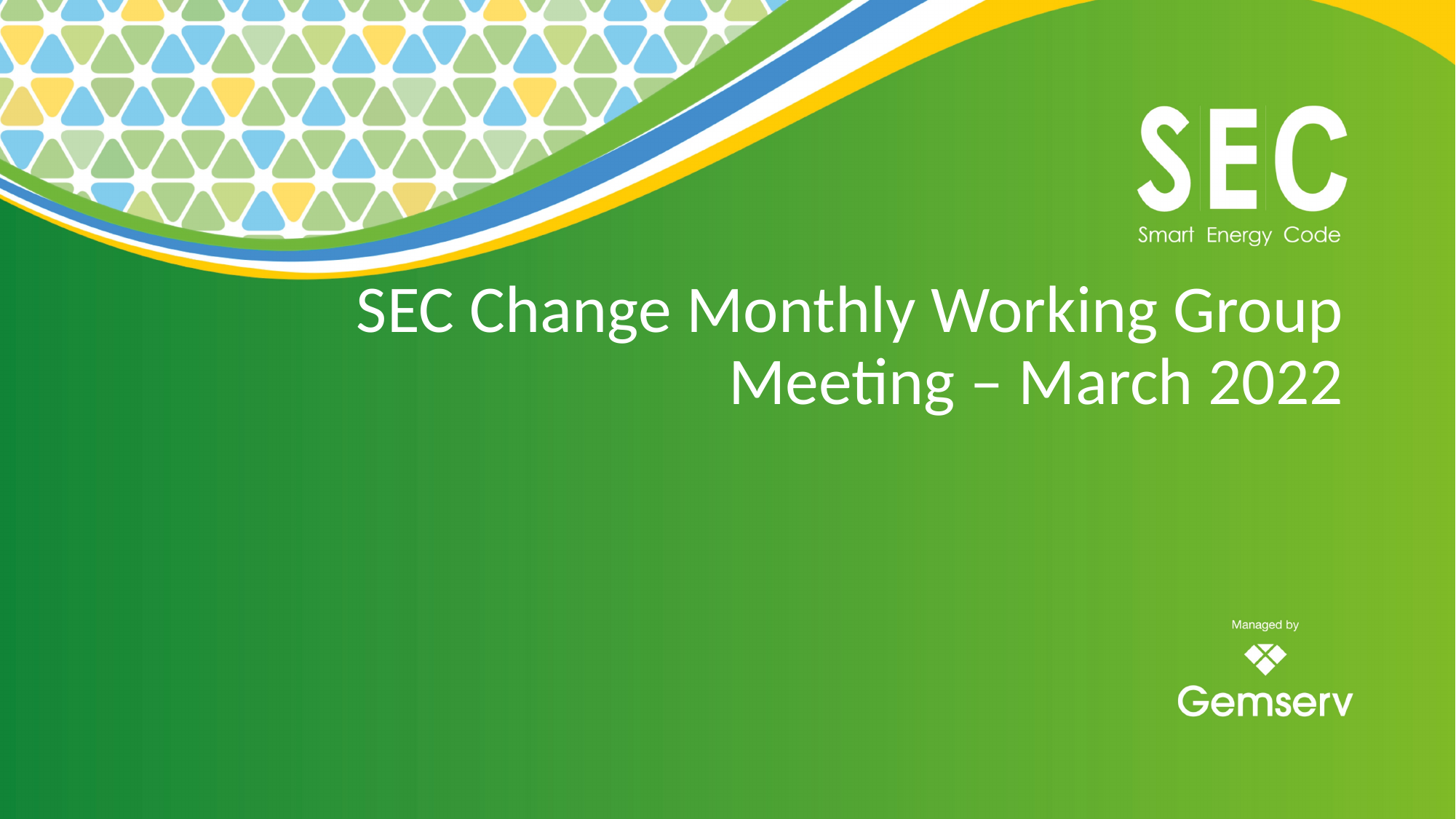

# SEC Change Monthly Working Group Meeting – March 2022